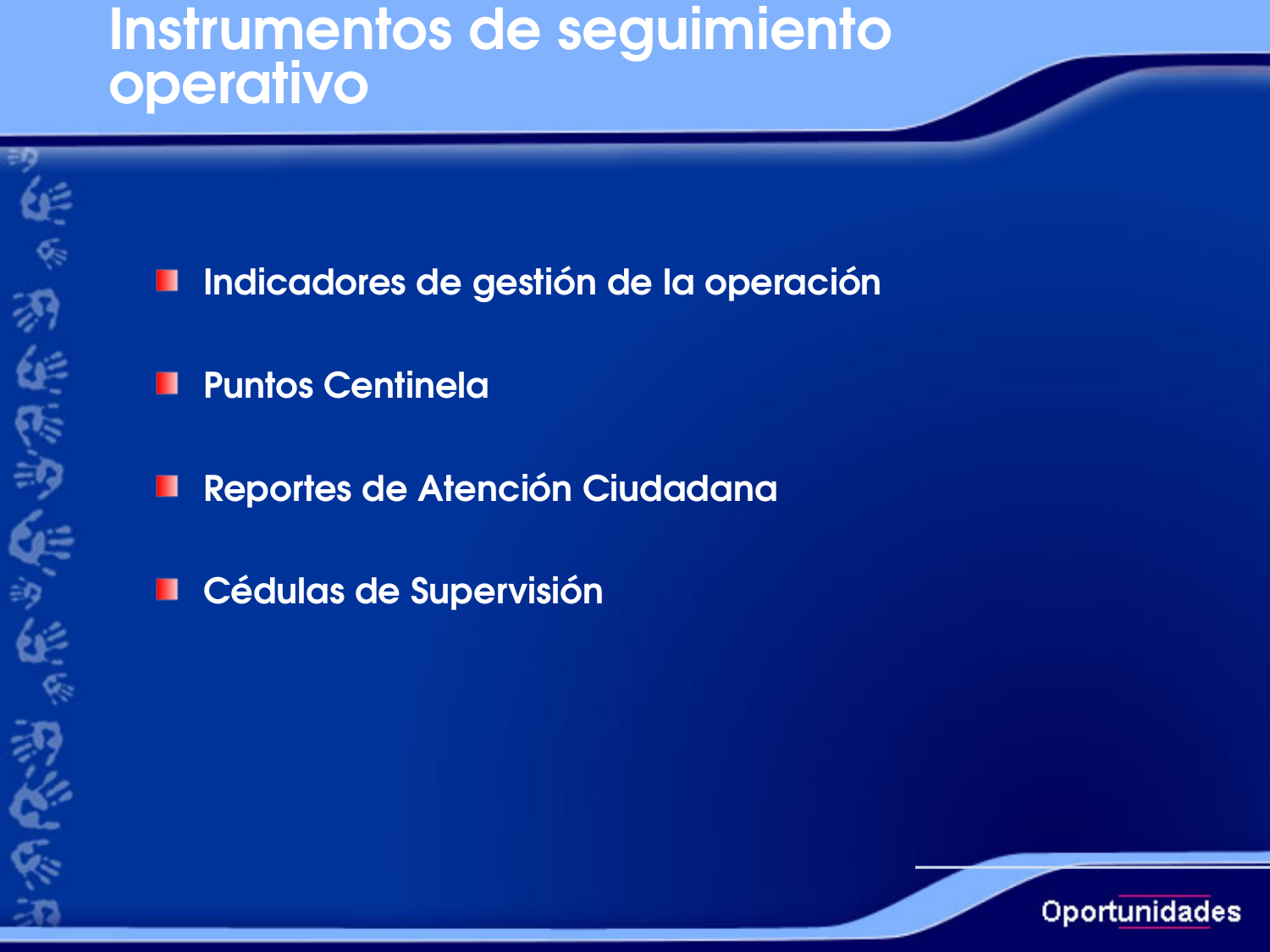

Instrumentos de seguimiento operativo
Indicadores de gestión de la operación

Puntos Centinela

Reportes de Atención Ciudadana

Cédulas de Supervisión